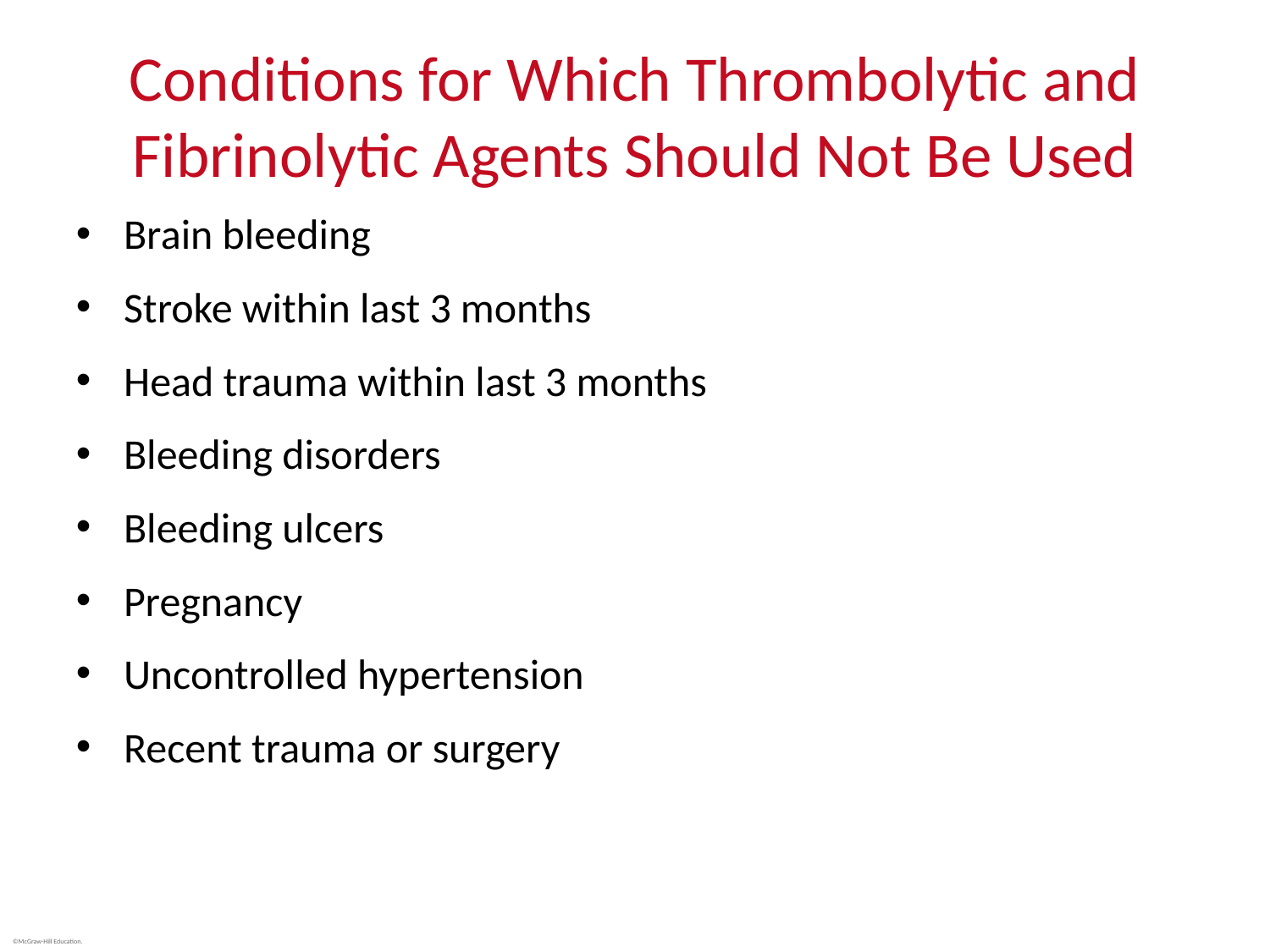

# Conditions for Which Thrombolytic and Fibrinolytic Agents Should Not Be Used
Brain bleeding
Stroke within last 3 months
Head trauma within last 3 months
Bleeding disorders
Bleeding ulcers
Pregnancy
Uncontrolled hypertension
Recent trauma or surgery